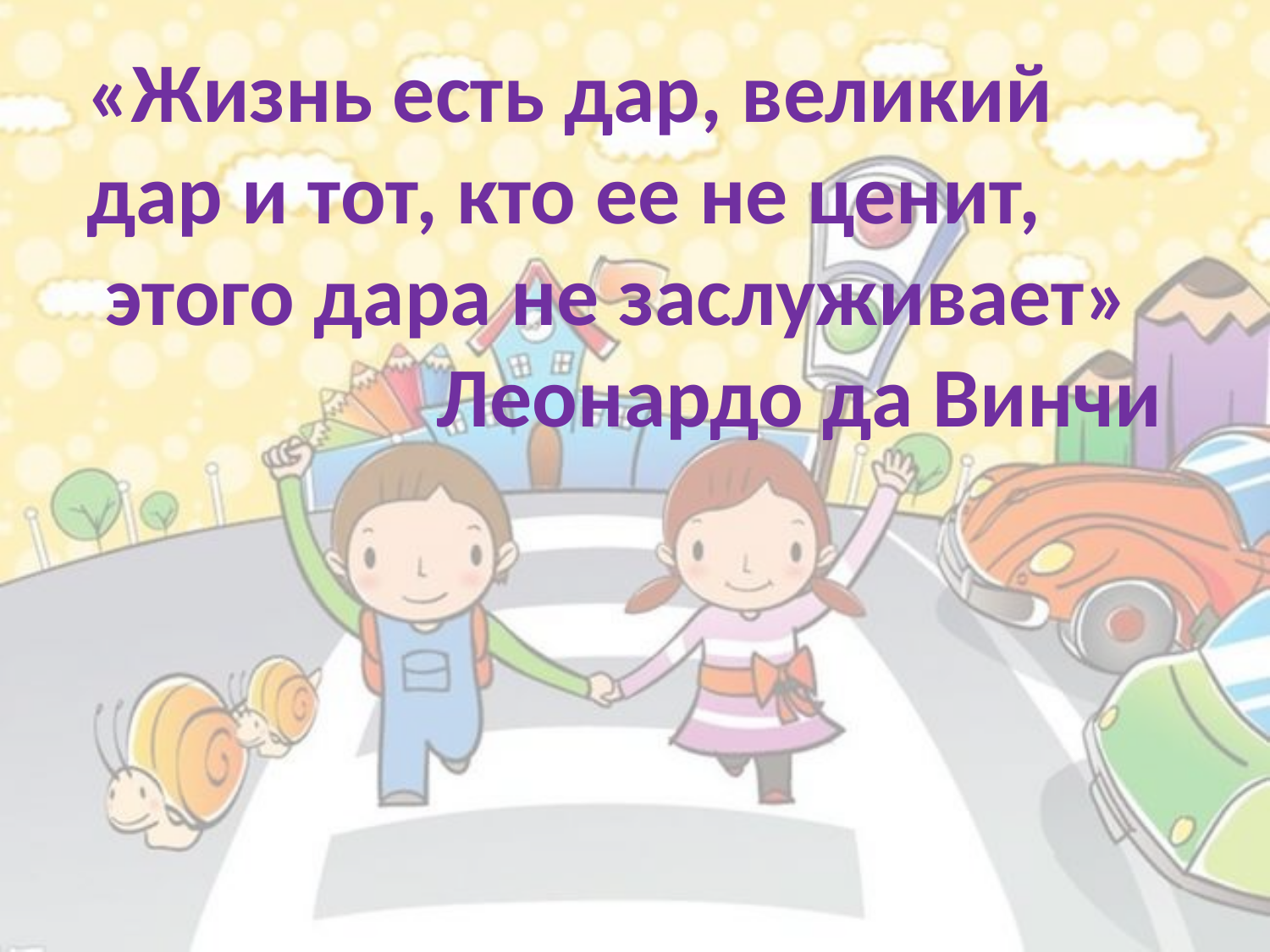

«Жизнь есть дар, великий дар и тот, кто ее не ценит,
 этого дара не заслуживает»
Леонардо да Винчи